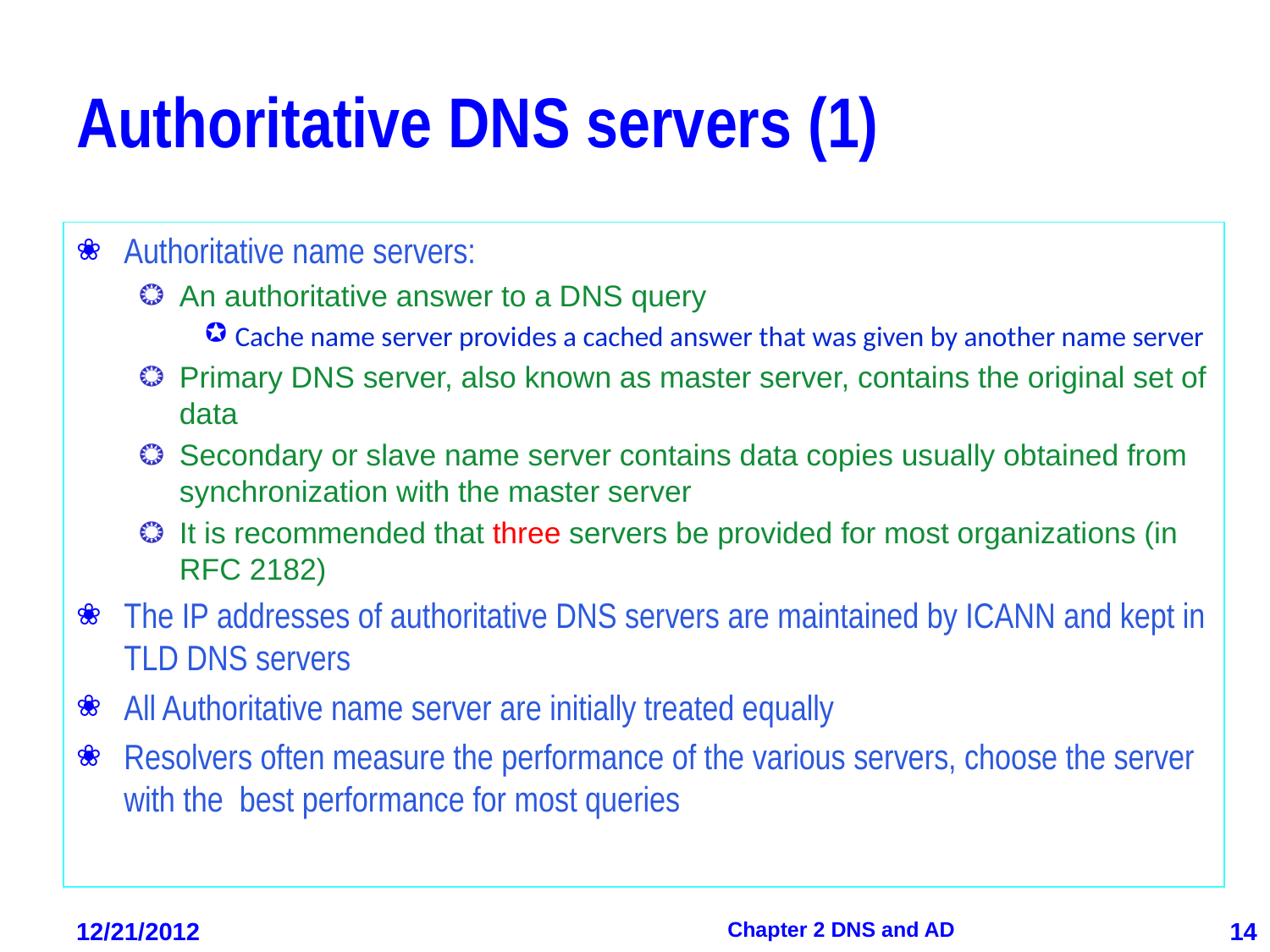

# Authoritative DNS servers (1)
Authoritative name servers:
An authoritative answer to a DNS query
Cache name server provides a cached answer that was given by another name server
Primary DNS server, also known as master server, contains the original set of data
Secondary or slave name server contains data copies usually obtained from synchronization with the master server
It is recommended that three servers be provided for most organizations (in RFC 2182)
The IP addresses of authoritative DNS servers are maintained by ICANN and kept in TLD DNS servers
All Authoritative name server are initially treated equally
Resolvers often measure the performance of the various servers, choose the server with the  best performance for most queries
12/21/2012
Chapter 2 DNS and AD
14